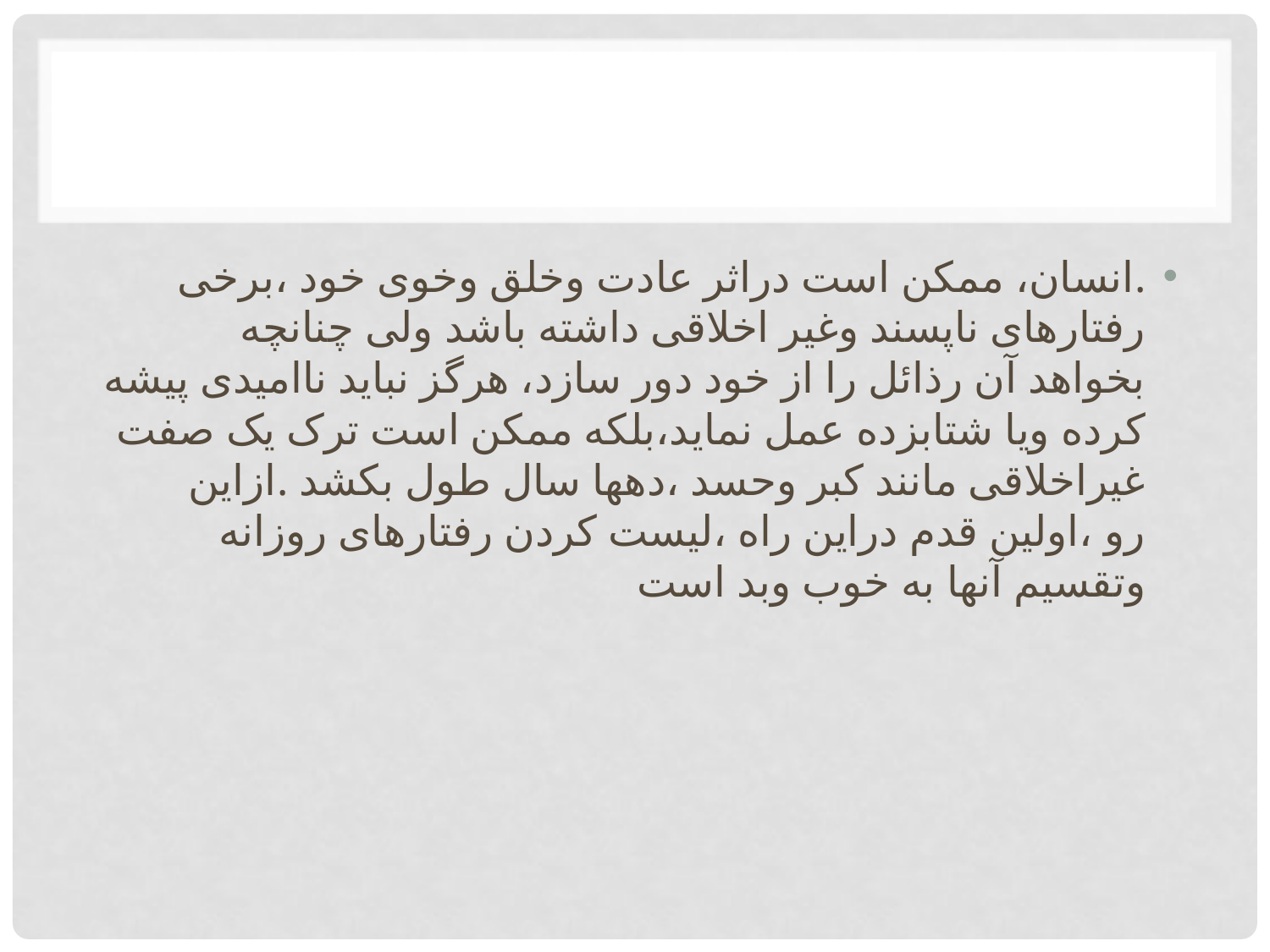

.انسان، ممکن است دراثر عادت وخلق وخوی خود ،برخی رفتارهای ناپسند وغیر اخلاقی داشته باشد ولی چنانچه بخواهد آن رذائل را از خود دور سازد، هرگز نباید ناامیدی پیشه کرده ویا شتابزده عمل نماید،بلکه ممکن است ترک یک صفت غیراخلاقی مانند کبر وحسد ،دهها سال طول بکشد .ازاین رو ،اولین قدم دراین راه ،لیست کردن رفتارهای روزانه وتقسیم آنها به خوب وبد است